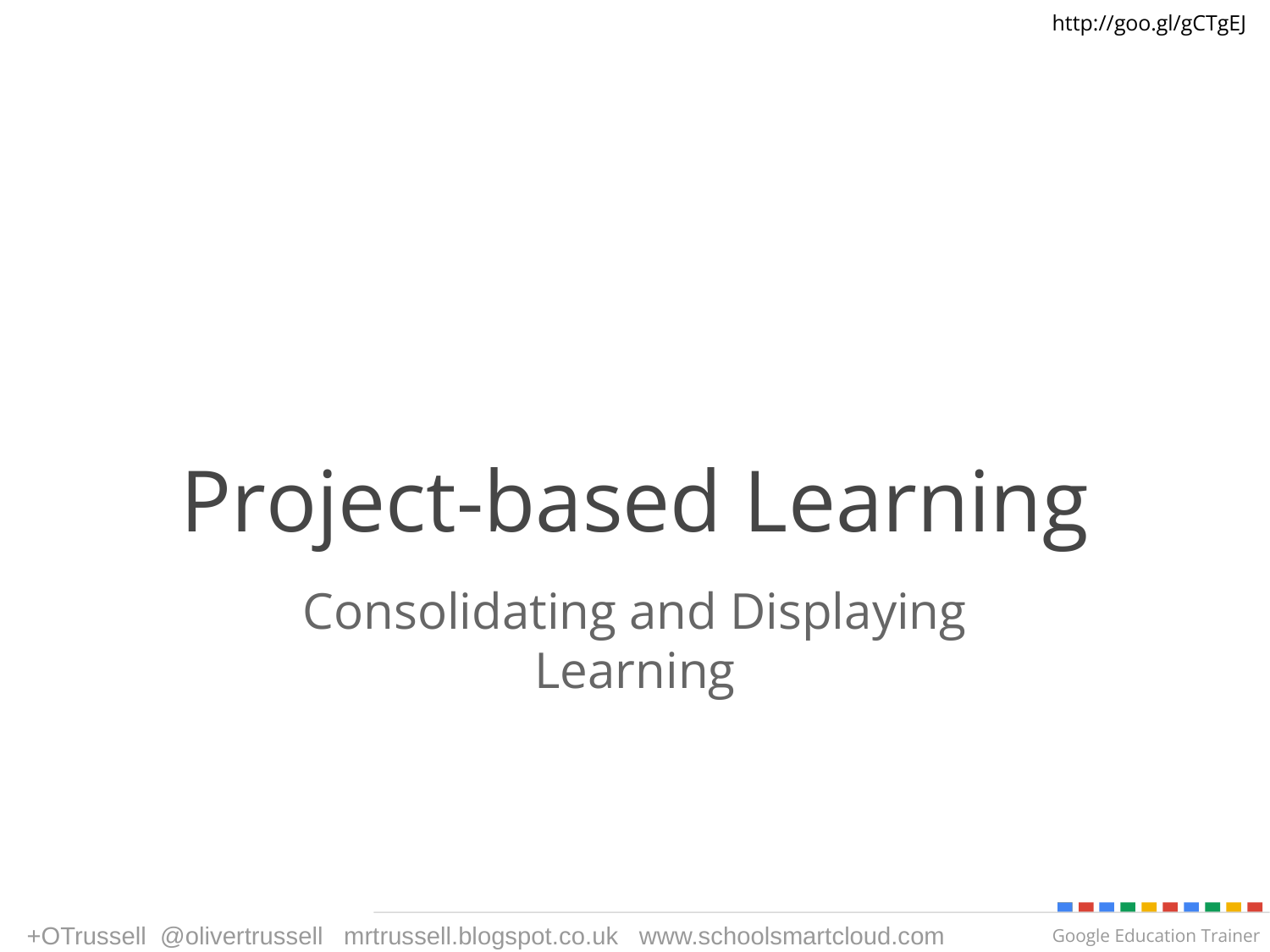

# Project-based Learning
Consolidating and Displaying Learning